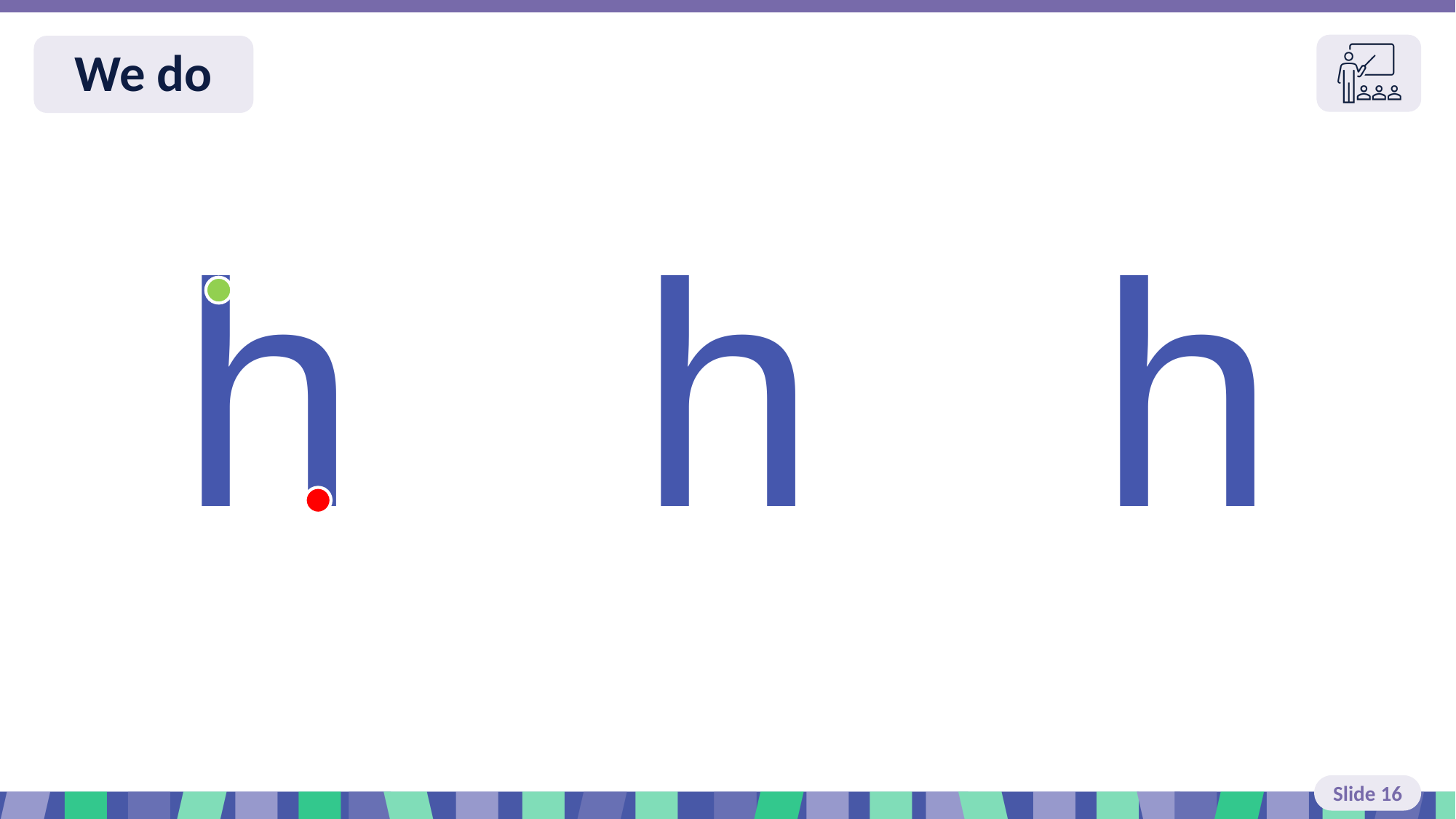

Slide 16 We do
h
h
h